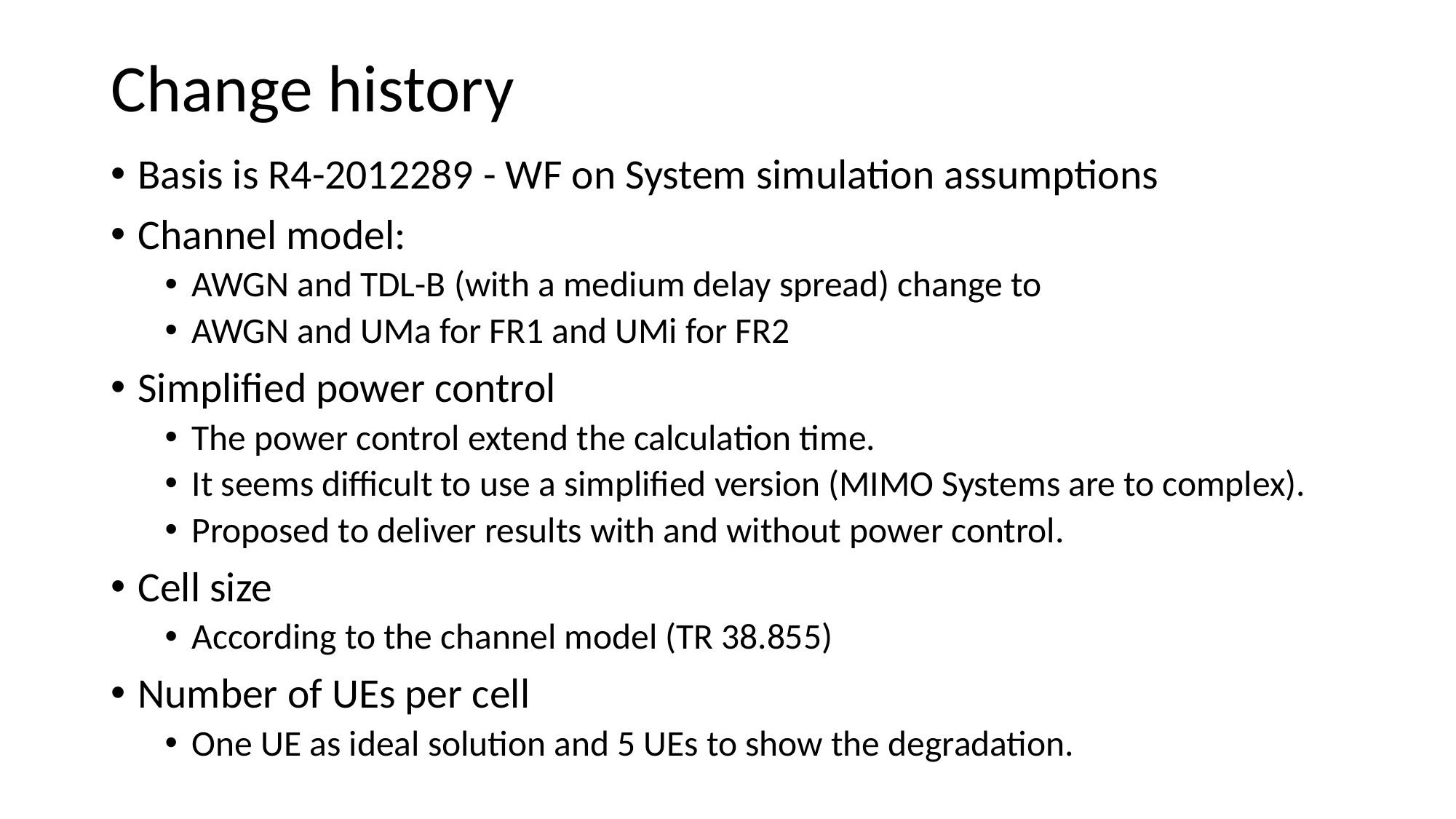

# Change history
Basis is R4-2012289 - WF on System simulation assumptions
Channel model:
AWGN and TDL-B (with a medium delay spread) change to
AWGN and UMa for FR1 and UMi for FR2
Simplified power control
The power control extend the calculation time.
It seems difficult to use a simplified version (MIMO Systems are to complex).
Proposed to deliver results with and without power control.
Cell size
According to the channel model (TR 38.855)
Number of UEs per cell
One UE as ideal solution and 5 UEs to show the degradation.